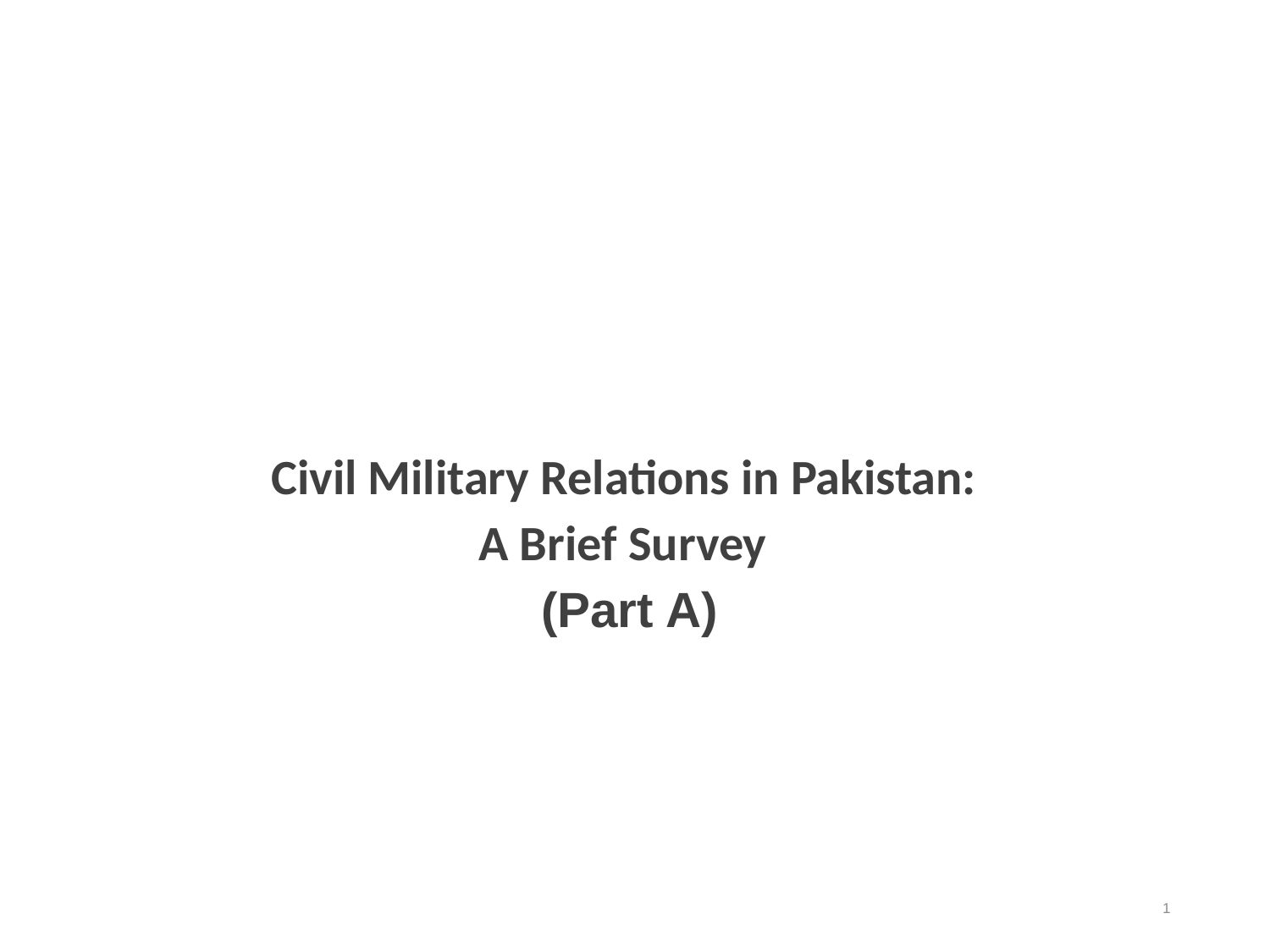

Civil Military Relations in Pakistan:
A Brief Survey
(Part A)

1